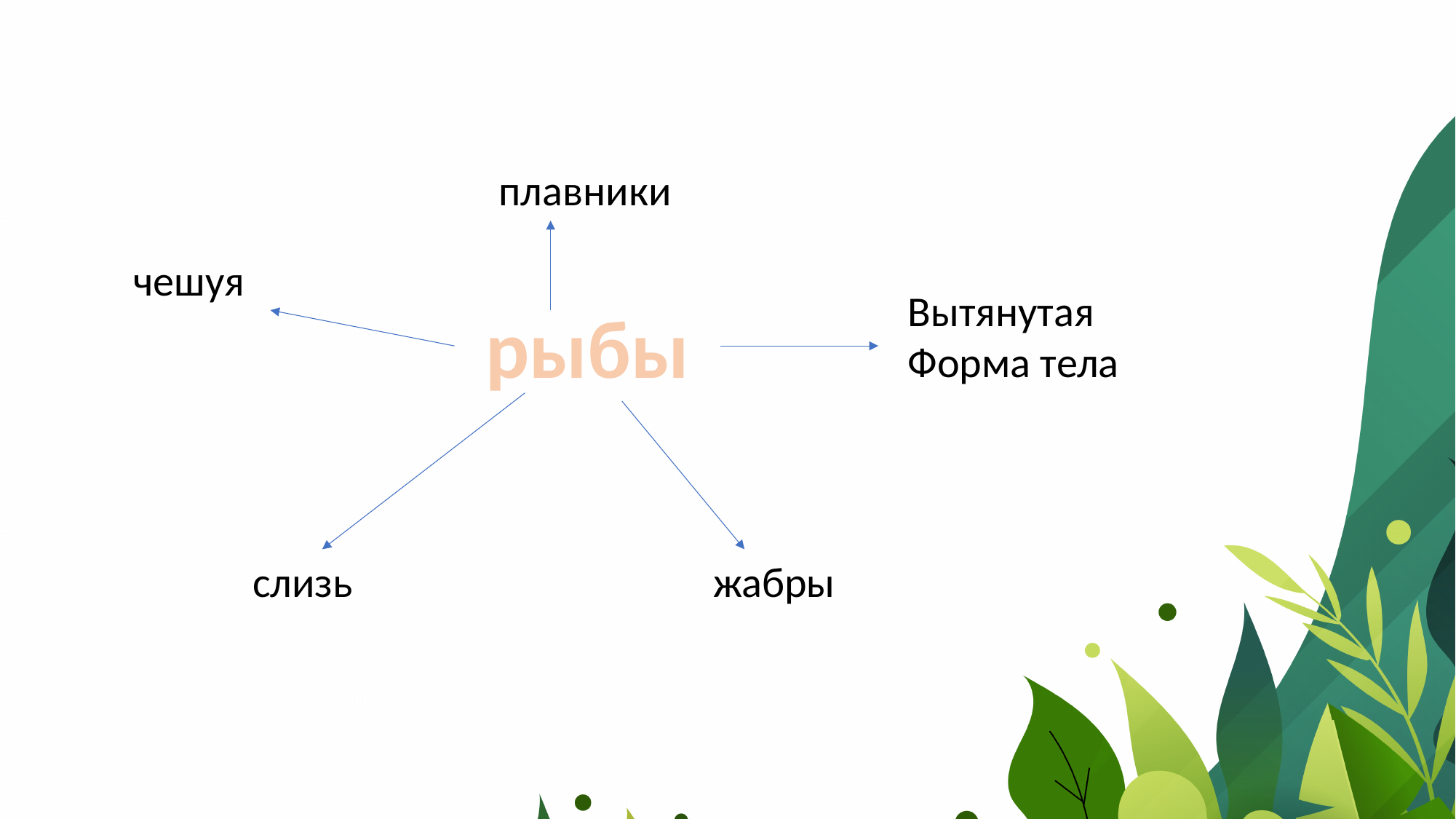

плавники
чешуя
Вытянутая
Форма тела
рыбы
слизь
жабры